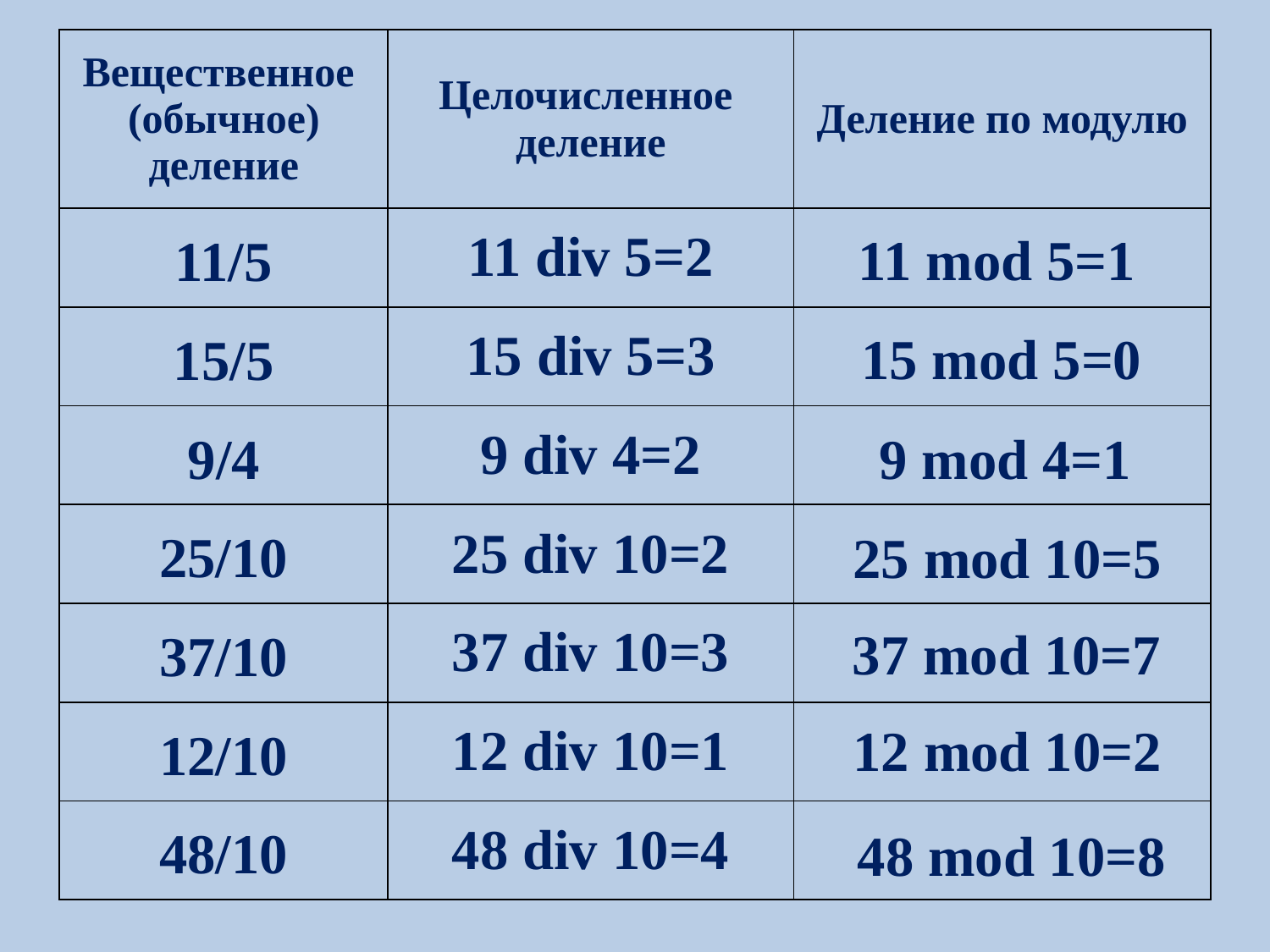

| Вещественное (обычное) деление | Целочисленное деление | Деление по модулю |
| --- | --- | --- |
| 11/5 | 11 div 5=2 |  |
| 15/5 | 15 div 5=3 |  |
| 9/4 | 9 div 4=2 |  |
| 25/10 | 25 div 10=2 |  |
| 37/10 | 37 div 10=3 |  |
| 12/10 | 12 div 10=1 |  |
| 48/10 | 48 div 10=4 |  |
11 mod 5=1
15 mod 5=0
9 mod 4=1
25 mod 10=5
37 mod 10=7
12 mod 10=2
48 mod 10=8